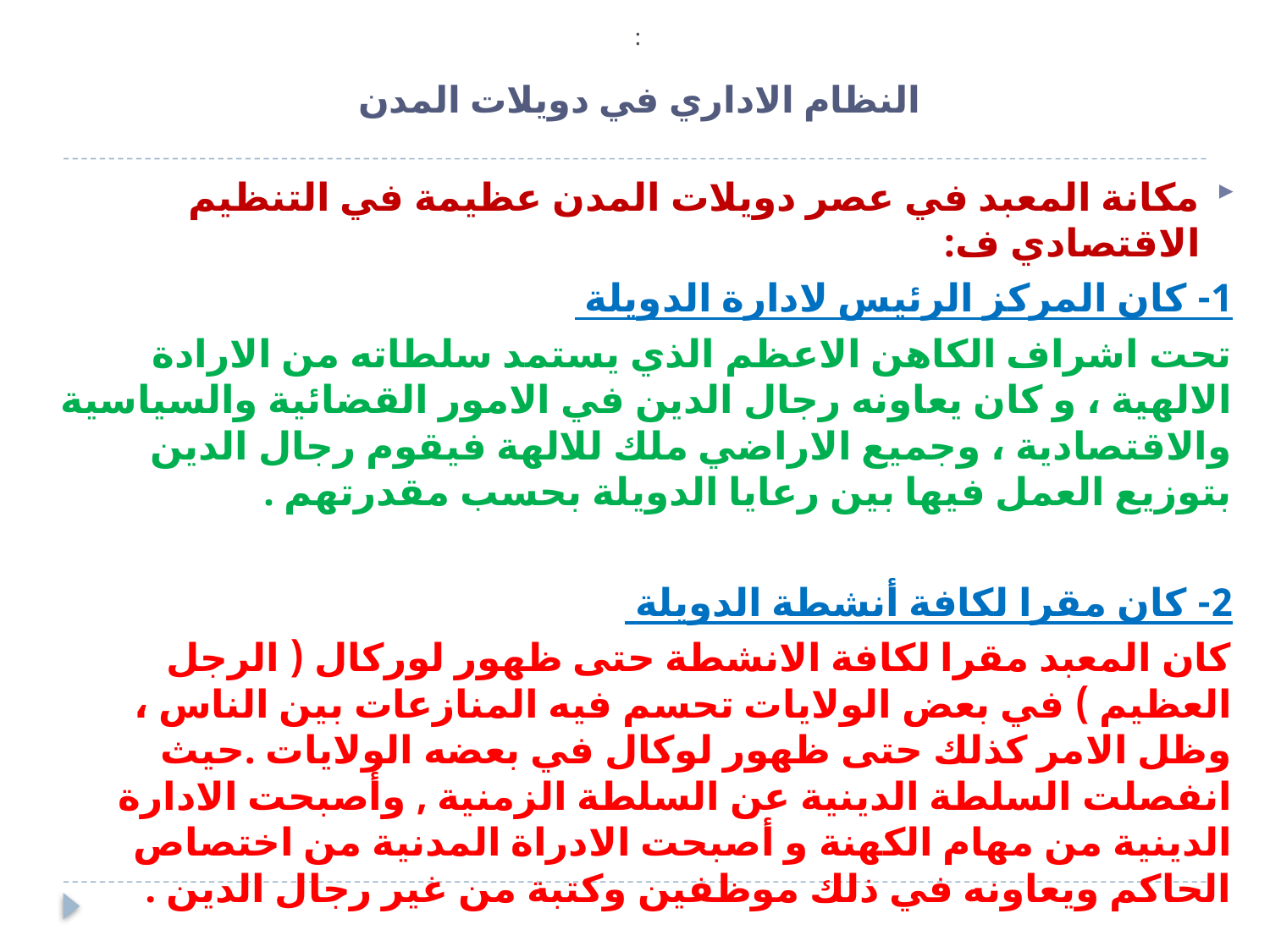

# : النظام الاداري في دويلات المدن
مكانة المعبد في عصر دويلات المدن عظيمة في التنظيم الاقتصادي ف:
1- كان المركز الرئيس لادارة الدويلة
تحت اشراف الكاهن الاعظم الذي يستمد سلطاته من الارادة الالهية ، و كان يعاونه رجال الدين في الامور القضائية والسياسية والاقتصادية ، وجميع الاراضي ملك للالهة فيقوم رجال الدين بتوزيع العمل فيها بين رعايا الدويلة بحسب مقدرتهم .

2- كان مقرا لكافة أنشطة الدويلة
كان المعبد مقرا لكافة الانشطة حتى ظهور لوركال ( الرجل العظيم ) في بعض الولايات تحسم فيه المنازعات بين الناس ، وظل الامر كذلك حتى ظهور لوكال في بعضه الولايات .حيث انفصلت السلطة الدينية عن السلطة الزمنية , وأصبحت الادارة الدينية من مهام الكهنة و أصبحت الادراة المدنية من اختصاص الحاكم ويعاونه في ذلك موظفين وكتبة من غير رجال الدين .